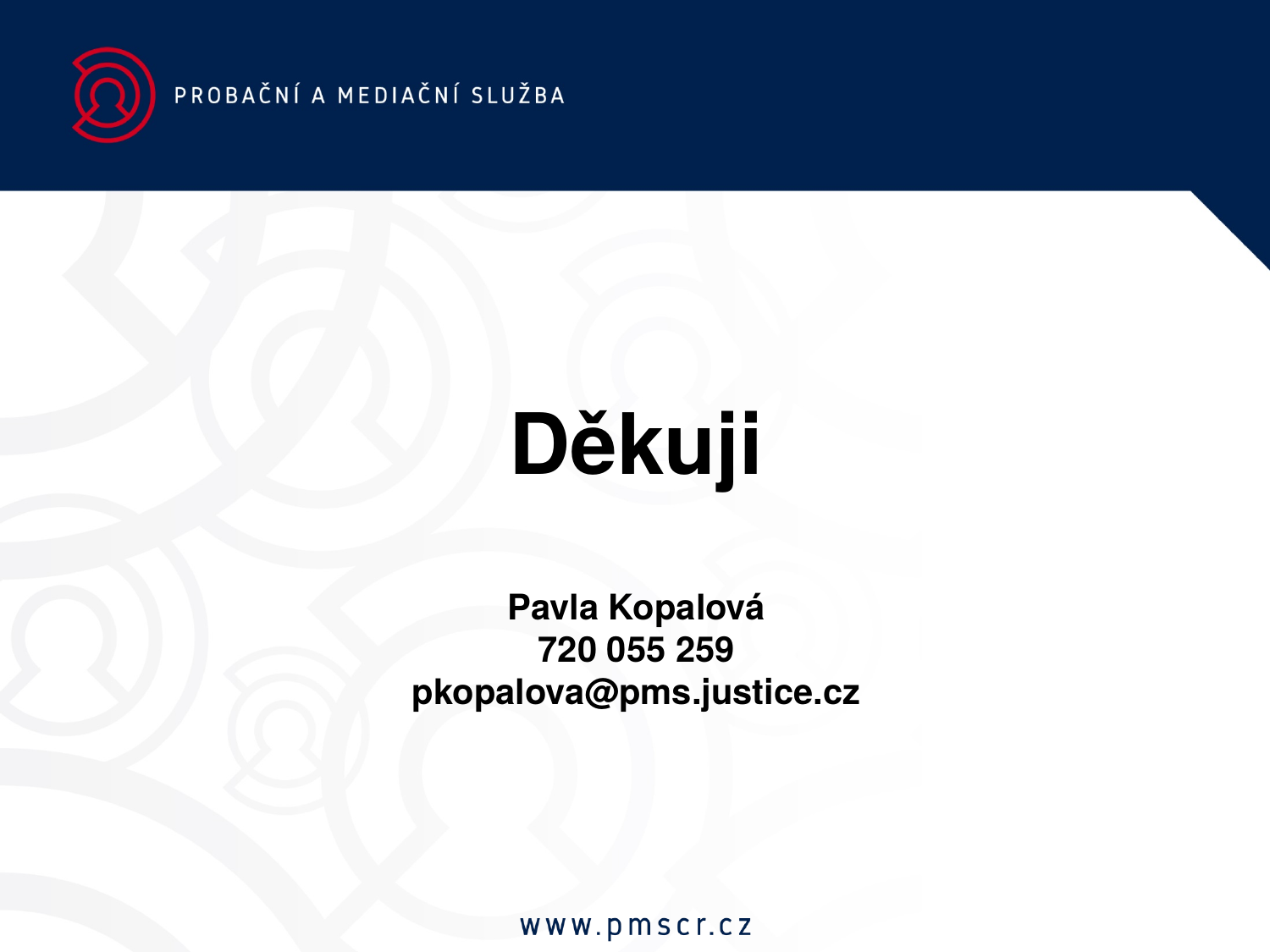

# Děkuji Pavla Kopalová 720 055 259 pkopalova@pms.justice.cz